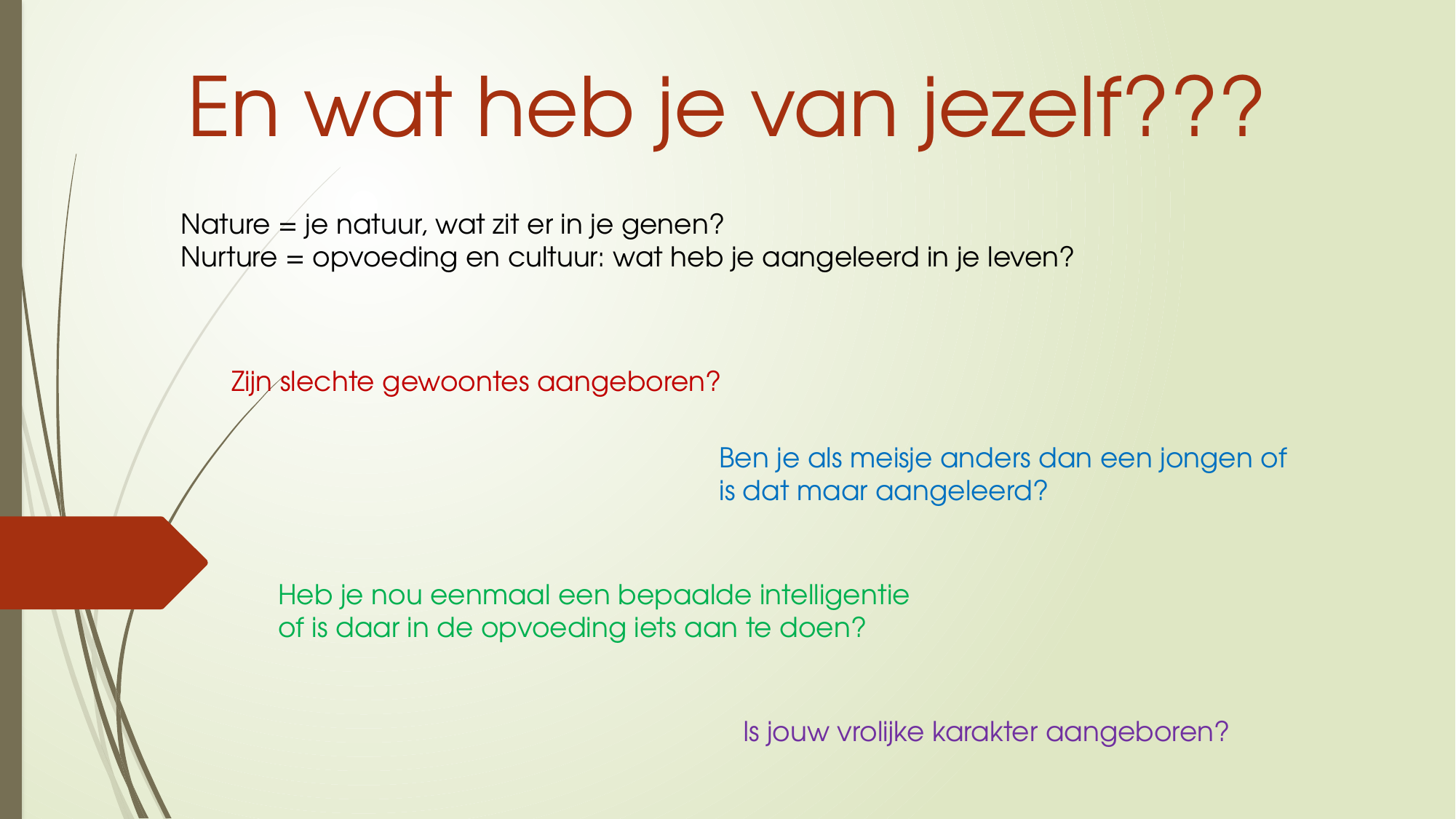

En wat heb je van jezelf???
Nature = je natuur, wat zit er in je genen?
Nurture = opvoeding en cultuur: wat heb je aangeleerd in je leven?
Zijn slechte gewoontes aangeboren?
Ben je als meisje anders dan een jongen of
is dat maar aangeleerd?
Heb je nou eenmaal een bepaalde intelligentie
of is daar in de opvoeding iets aan te doen?
Is jouw vrolijke karakter aangeboren?